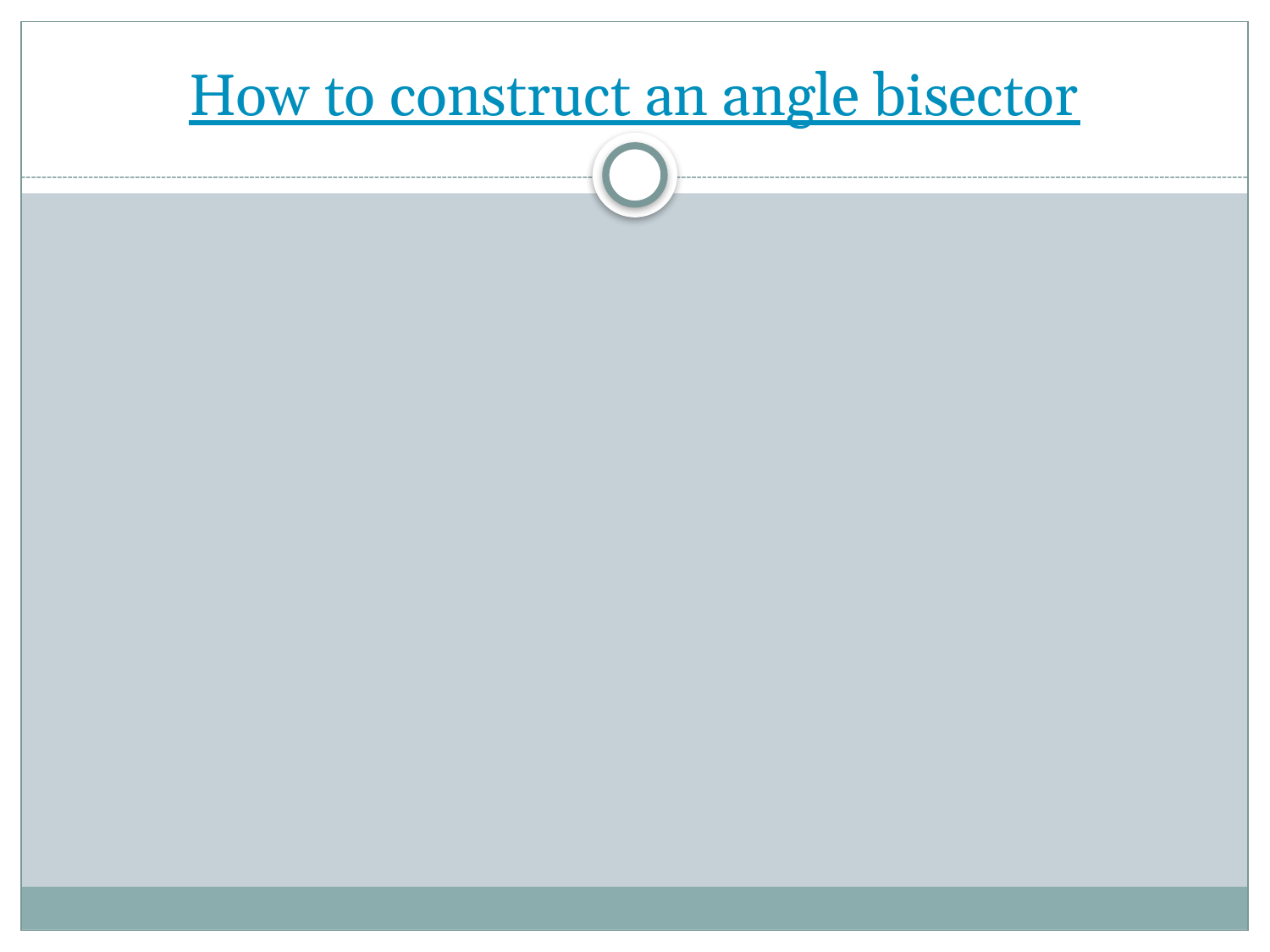

# How to construct an angle bisector